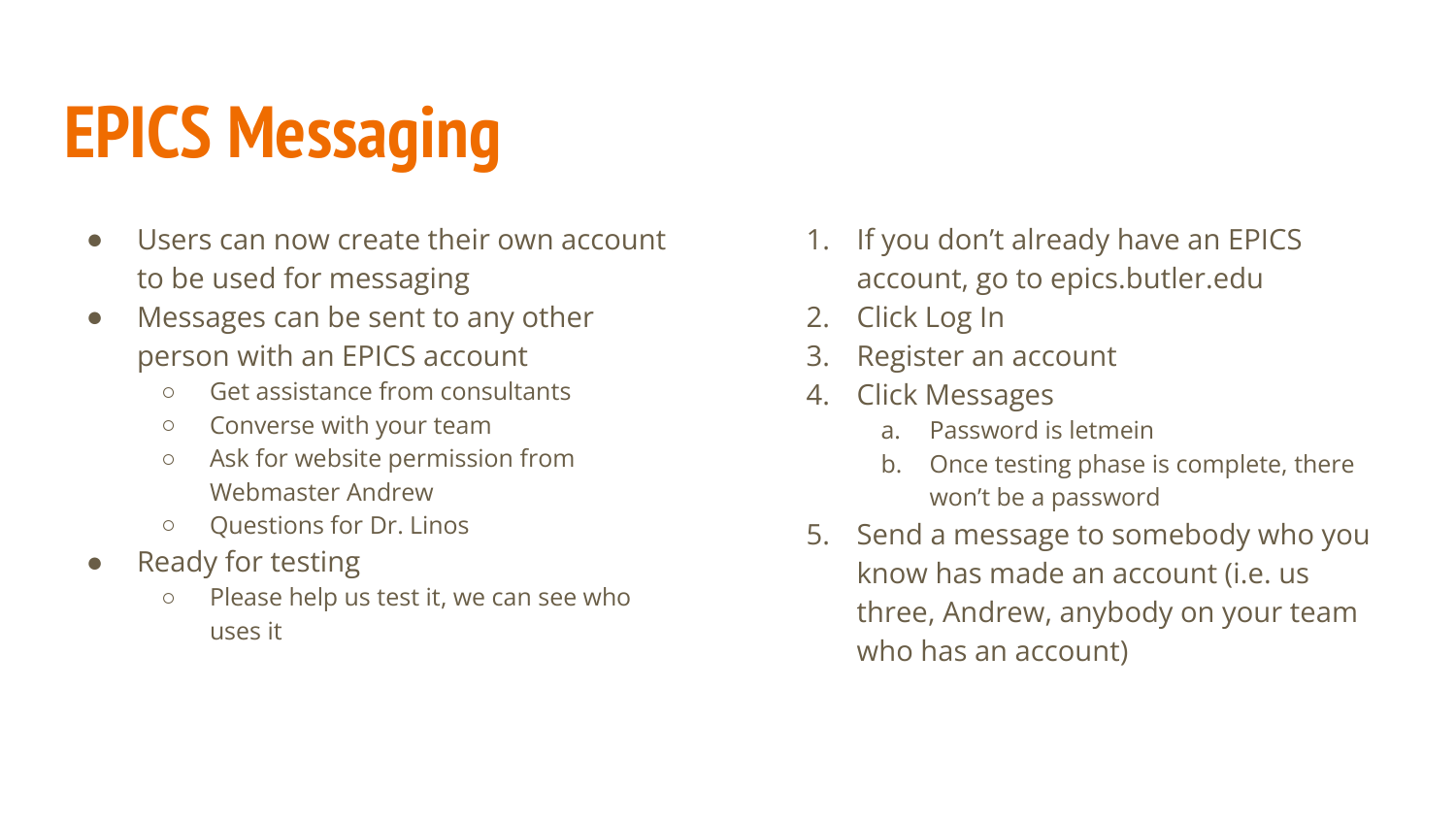

# EPICS Messaging
Users can now create their own account to be used for messaging
Messages can be sent to any other person with an EPICS account
Get assistance from consultants
Converse with your team
Ask for website permission from Webmaster Andrew
Questions for Dr. Linos
Ready for testing
Please help us test it, we can see who uses it

If you don’t already have an EPICS account, go to epics.butler.edu
Click Log In
Register an account
Click Messages
Password is letmein
Once testing phase is complete, there won’t be a password
Send a message to somebody who you know has made an account (i.e. us three, Andrew, anybody on your team who has an account)